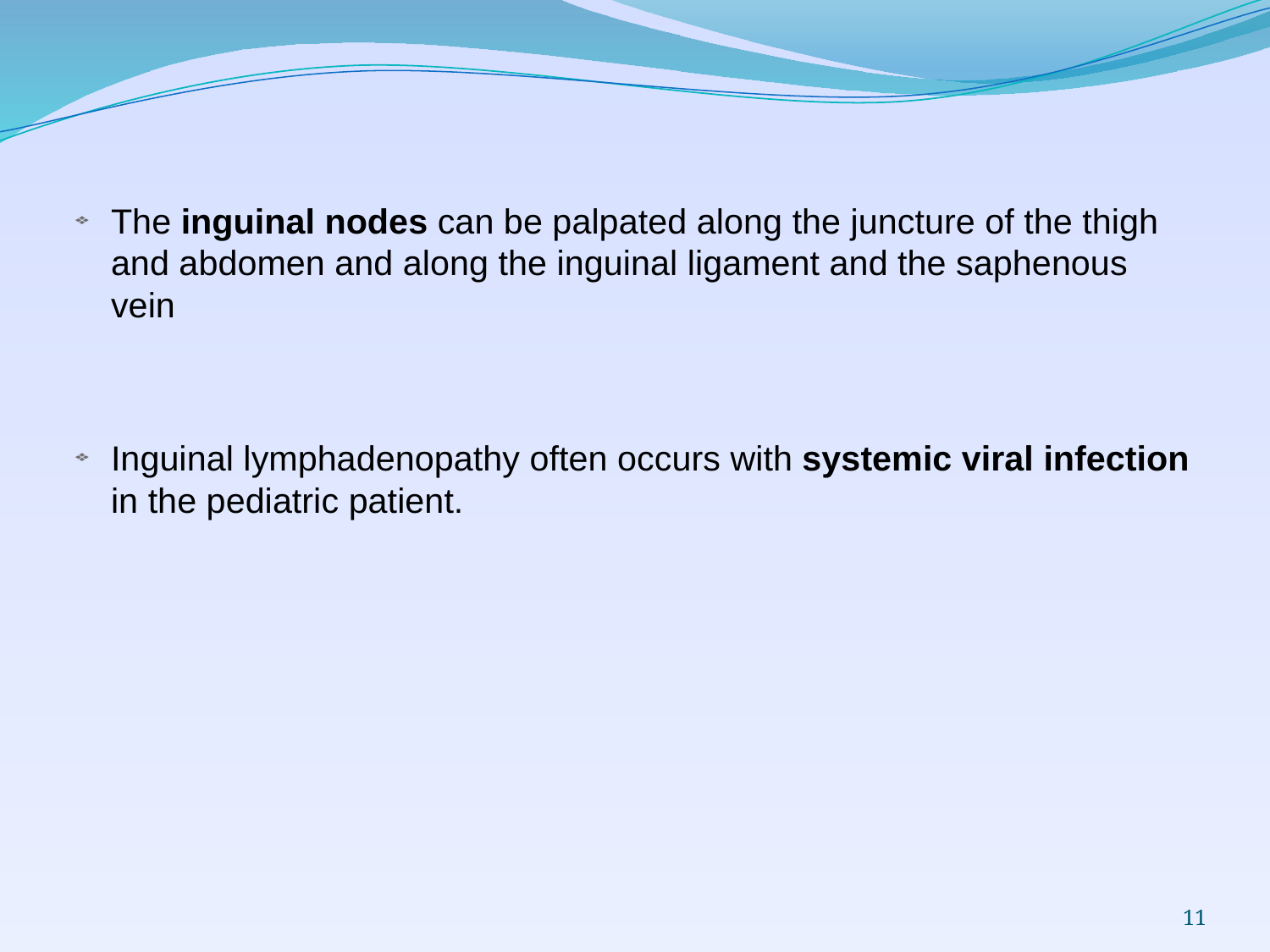

The inguinal nodes can be palpated along the juncture of the thigh and abdomen and along the inguinal ligament and the saphenous vein

Inguinal lymphadenopathy often occurs with systemic viral infection in the pediatric patient.

11